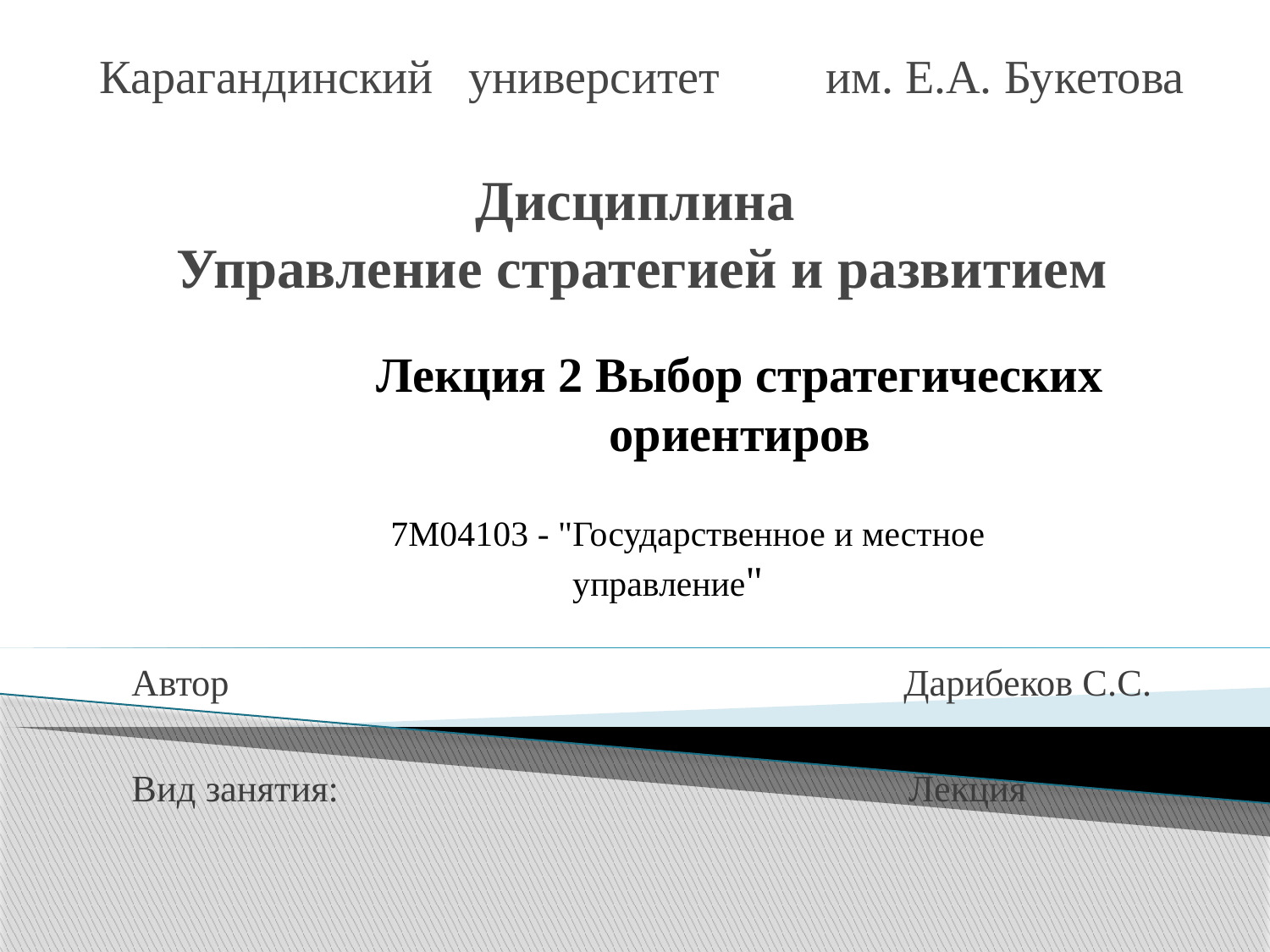

Карагандинский   университет         им. Е.А. Букетова
# Дисциплина Управление стратегией и развитием
Лекция 2 Выбор стратегических ориентиров

7М04103 - "Государственное и местное управление"
Автор                                                                       Дарибеков С.С.

Вид занятия:                                                            Лекция